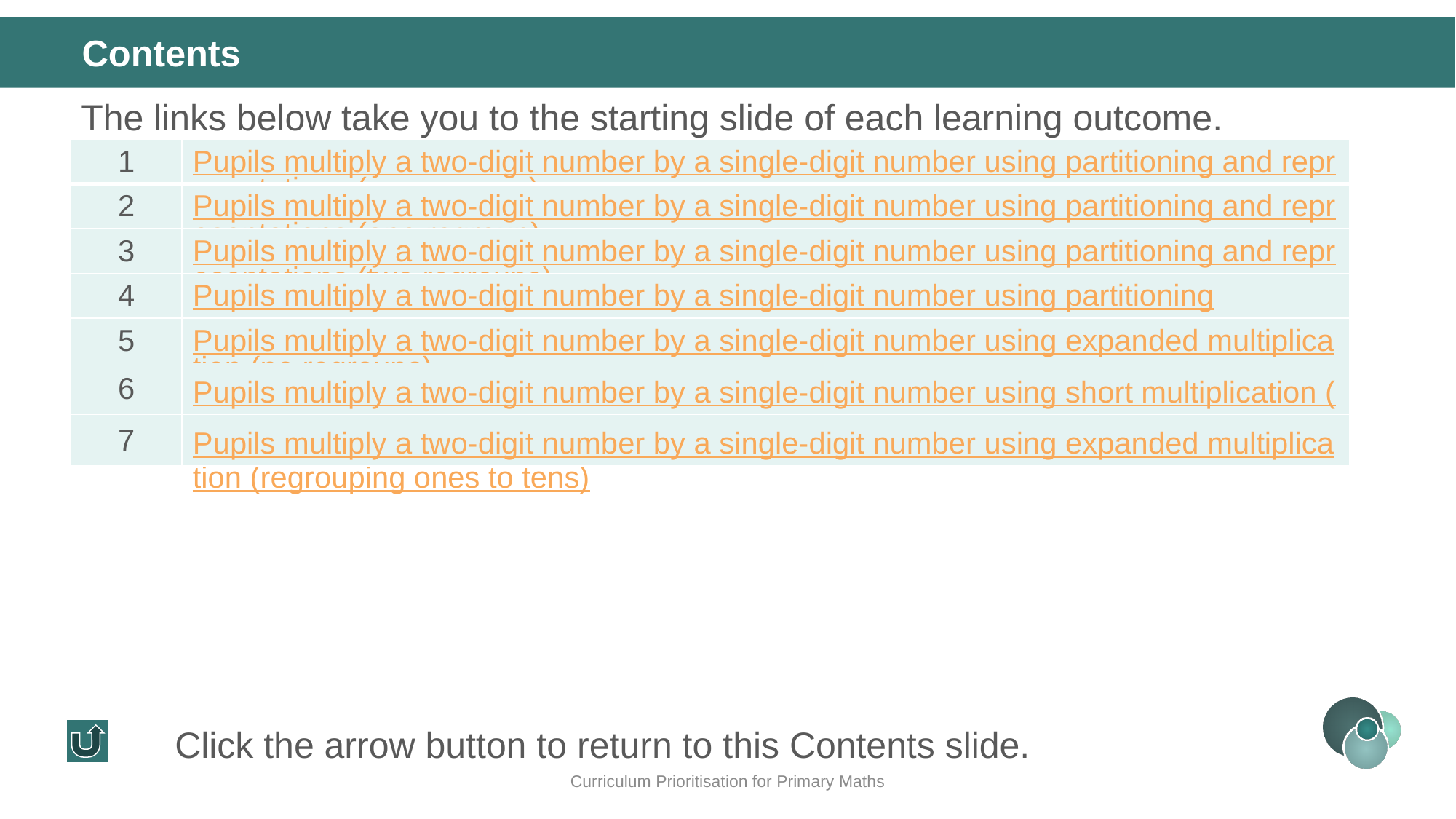

Contents
The links below take you to the starting slide of each learning outcome.
| 1 | Pupils multiply a two-digit number by a single-digit number using partitioning and representations (no regroups) |
| --- | --- |
| 2 | Pupils multiply a two-digit number by a single-digit number using partitioning and representations (one regroup) |
| 3 | Pupils multiply a two-digit number by a single-digit number using partitioning and representations (two regroups) |
| 4 | Pupils multiply a two-digit number by a single-digit number using partitioning |
| 5 | Pupils multiply a two-digit number by a single-digit number using expanded multiplication (no regroups) |
| 6 | Pupils multiply a two-digit number by a single-digit number using short multiplication (no regroups) |
| 7 | Pupils multiply a two-digit number by a single-digit number using expanded multiplication (regrouping ones to tens) |
Click the arrow button to return to this Contents slide.

Curriculum Prioritisation for Primary Maths